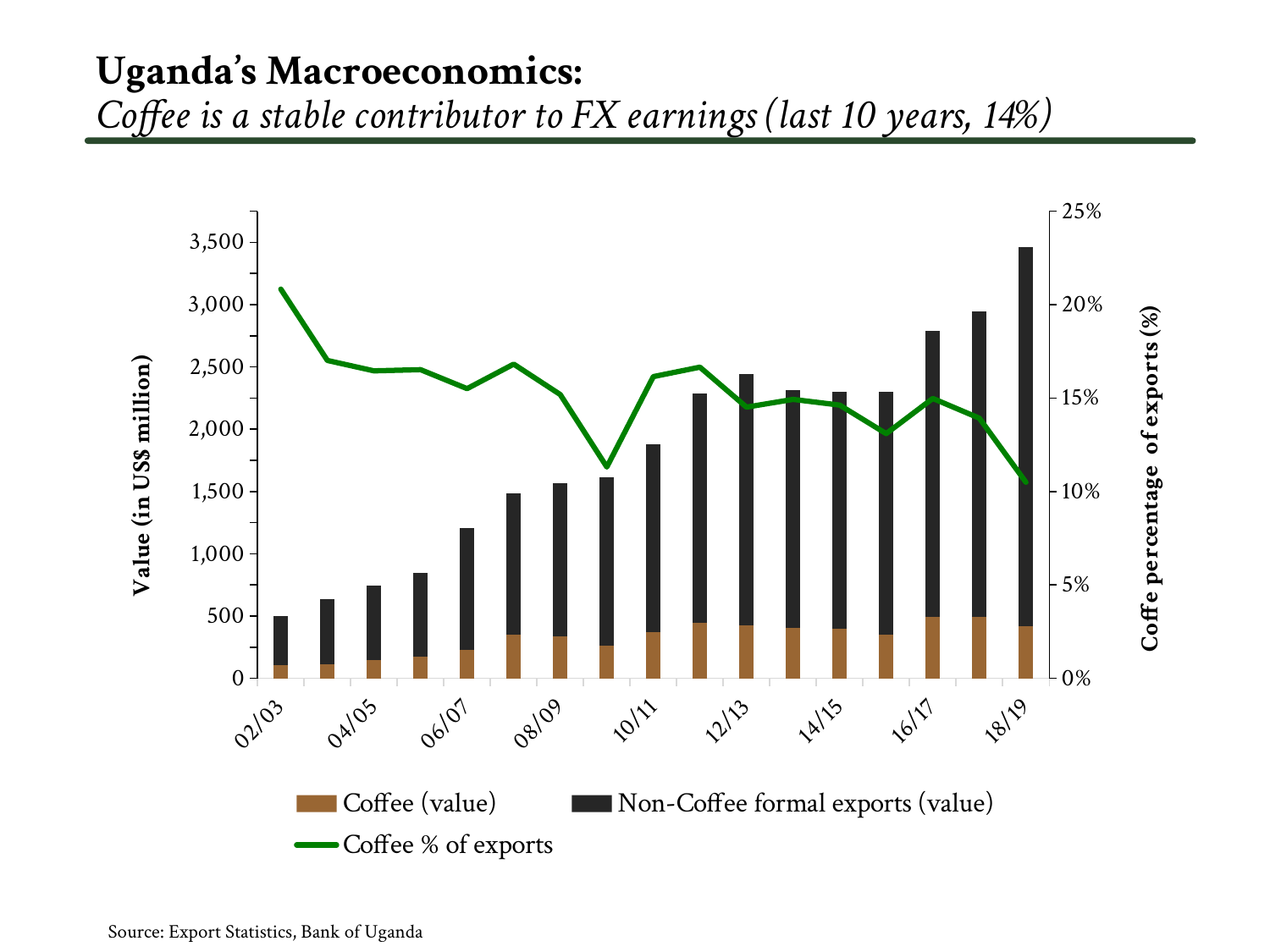

Uganda’s Macroeconomics:
Coffee is a stable contributor to FX earnings (last 10 years, 14%)

### Chart

| Category | Coffee (value) | Non-Coffee formal exports (value) | Coffee % of exports |
|---|---|---|---|
| 02/03 | 105.473097 | 394.50210348585625 | 0.20830517067158769 |
| 03/04 | 114.128982 | 519.2388766617003 | 0.17010731374472818 |
| 04/05 | 144.52740454 | 600.3565253291632 | 0.16456852545466497 |
| 05/06 | 173.37301800000003 | 674.3091885551087 | 0.1652069131452436 |
| 06/07 | 228.51782500000004 | 976.08151488024 | 0.15505087235479573 |
| 07/08 | 348.629099 | 1139.1275696130008 | 0.16817998579388704 |
| 08/09 | 336.6529070000001 | 1229.0305270322085 | 0.15189199755733765 |
| 09/10 | 262.13089 | 1350.033780273548 | 0.11311921230639381 |
| 10/11 | 371.04384799999997 | 1508.3683433920328 | 0.16147994809940422 |
| 11/12 | 444.21055099 | 1839.8867353481355 | 0.1665312033300262 |
| 12/13 | 422.68894208999995 | 2020.8681496300012 | 0.14514889671613293 |
| 13/14 | 404.00498413 | 1906.6483420472491 | 0.14928154475985106 |
| 14/15 | 400.49256416000003 | 1899.2946313043187 | 0.14625222254478376 |
| 15/16 | 352.03390790799995 | 1946.0963627471986 | 0.1309733528173424 |
| 16/17 | 490.41340413999995 | 2299.8968706715996 | 0.1497861574287579 |
| 17/18 | 492.47254783999995 | 2455.146986524159 | 0.13924825668386467 |
| 18/19 | 416.18912398 | 3045.201796369951 | 0.10493352200162011 |
Source: Export Statistics, Bank of Uganda